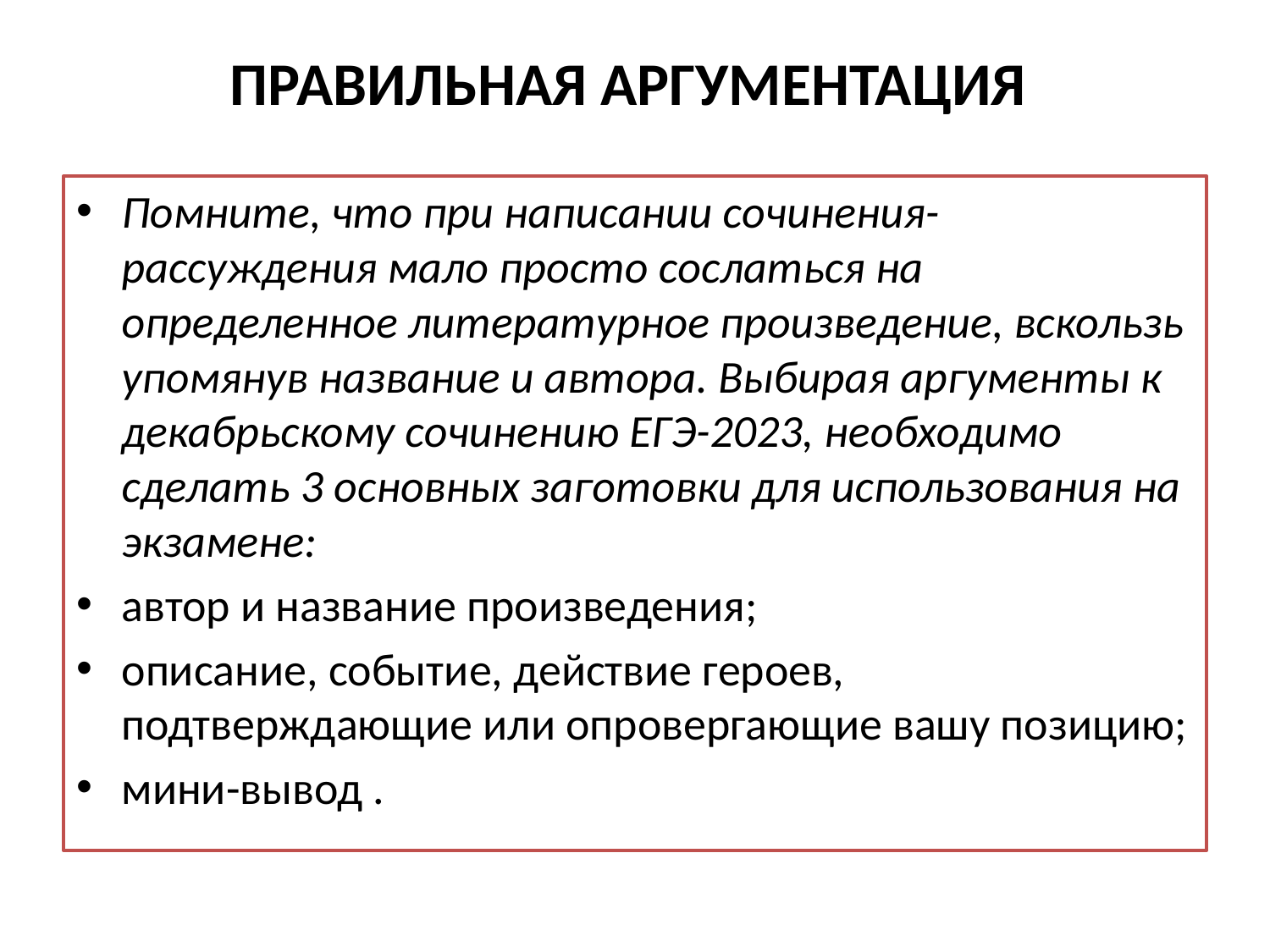

# ПРАВИЛЬНАЯ АРГУМЕНТАЦИЯ
Помните, что при написании сочинения-рассуждения мало просто сослаться на определенное литературное произведение, вскользь упомянув название и автора. Выбирая аргументы к декабрьскому сочинению ЕГЭ-2023, необходимо сделать 3 основных заготовки для использования на экзамене:
автор и название произведения;
описание, событие, действие героев, подтверждающие или опровергающие вашу позицию;
мини-вывод .